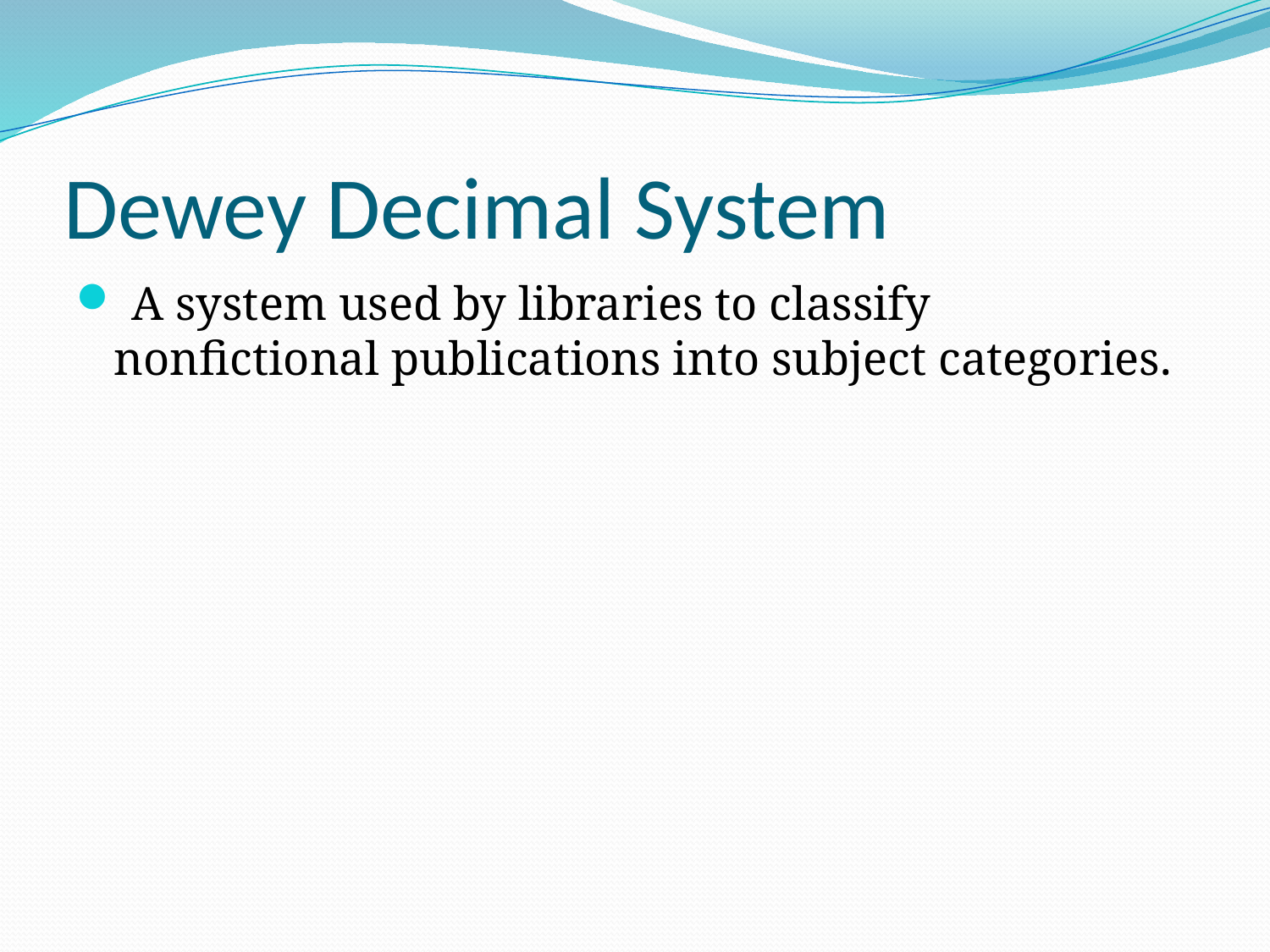

# Dewey Decimal System
 A system used by libraries to classify nonfictional publications into subject categories.